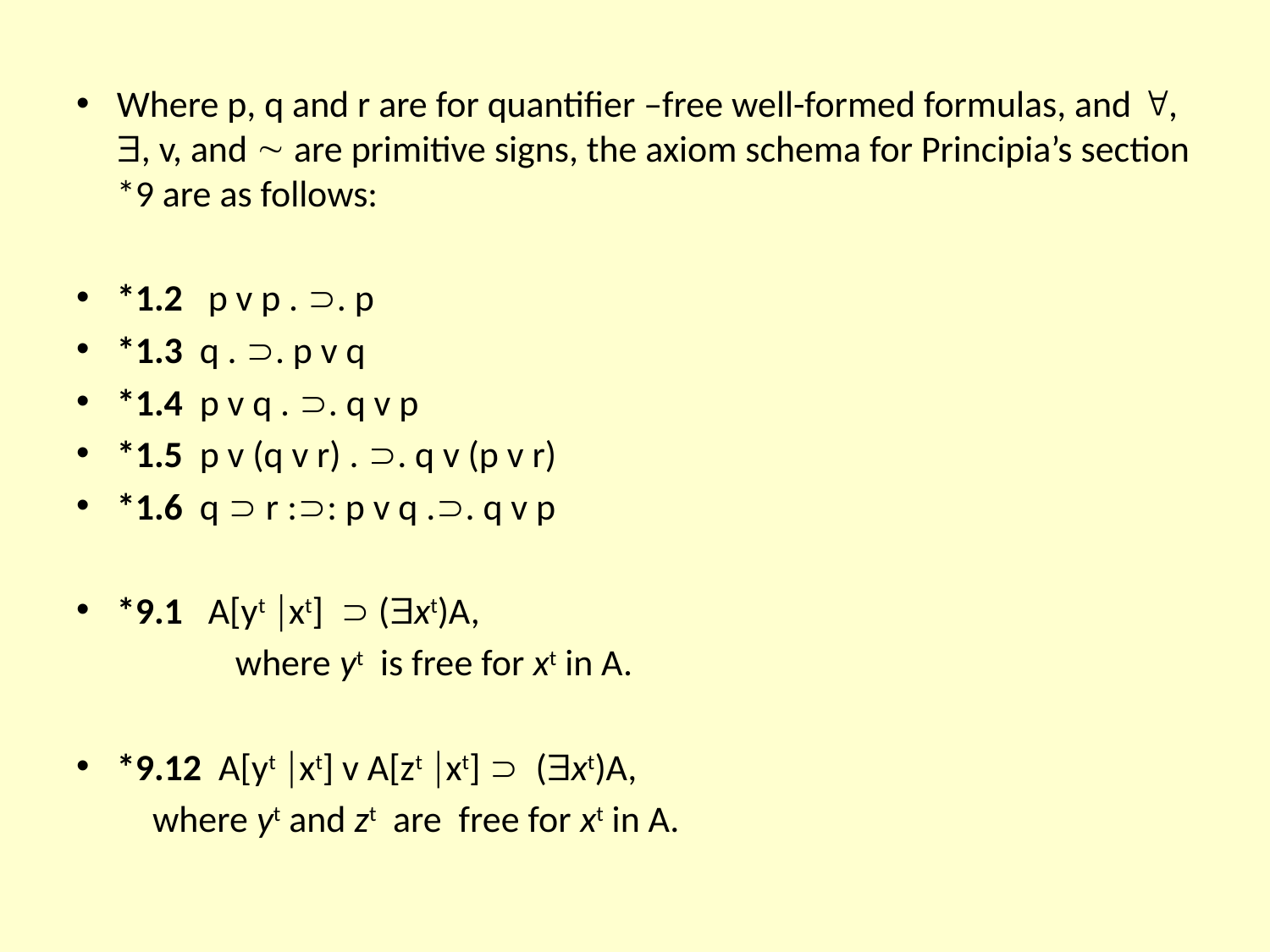

Where p, q and r are for quantifier –free well-formed formulas, and ∀, ∃, v, and ∼ are primitive signs, the axiom schema for Principia’s section *9 are as follows:

*1.2   p v p . ⊃. p
*1.3  q . ⊃. p v q
*1.4  p v q . ⊃. q v p
*1.5  p v (q v r) . ⊃. q v (p v r)
*1.6  q ⊃ r :⊃: p v q .⊃. q v p

*9.1   A[yt |xt]  ⊃ (∃xt)A,
	              where yt  is free for xt in A.

*9.12  A[yt |xt] v A[zt |xt] ⊃  (∃xt)A,
         where yt and zt  are  free for xt in A.